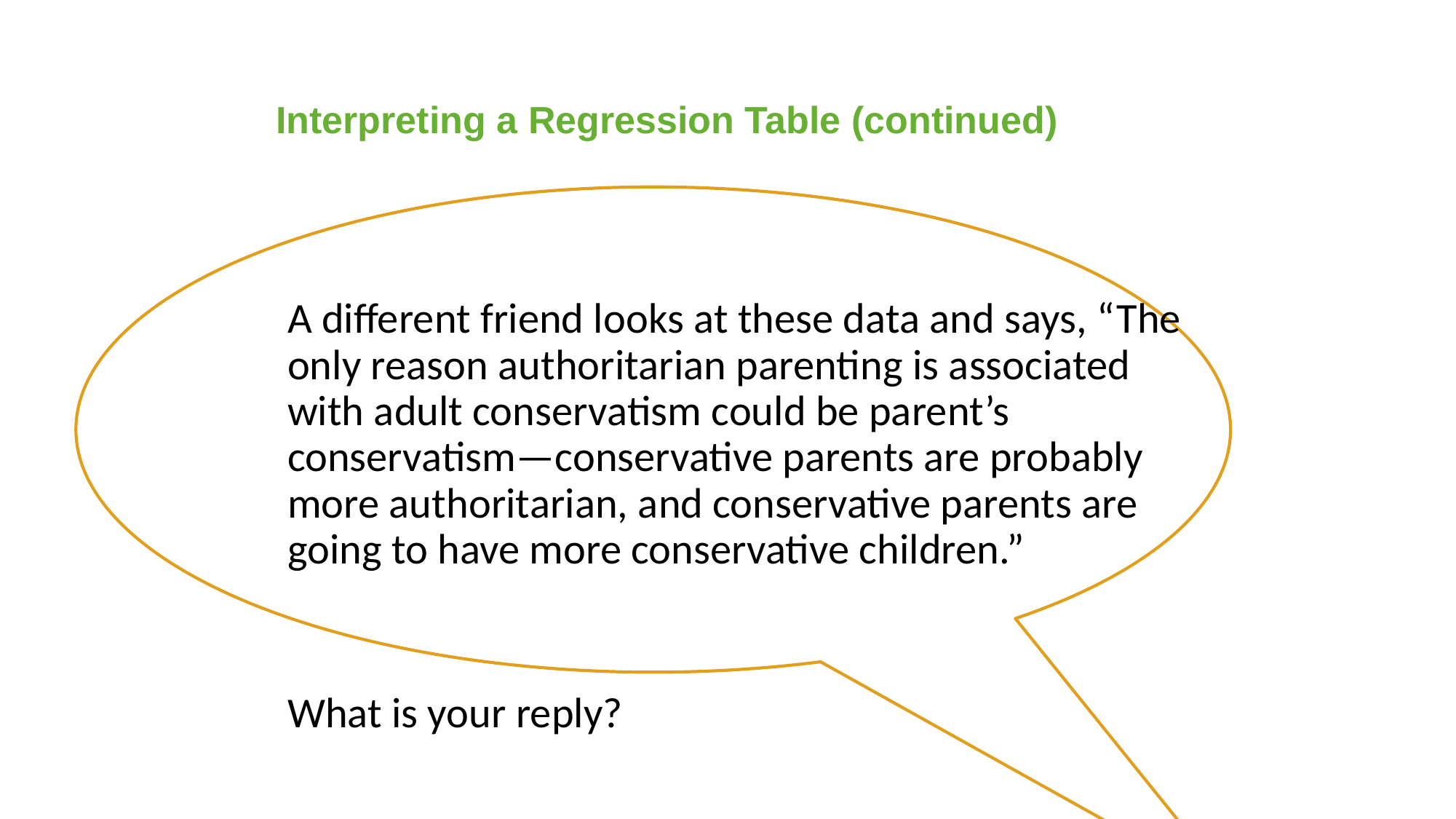

# Interpreting a Regression Table (continued)

A different friend looks at these data and says, “The only reason authoritarian parenting is associated with adult conservatism could be parent’s conservatism—conservative parents are probably more authoritarian, and conservative parents are going to have more conservative children.”

What is your reply?